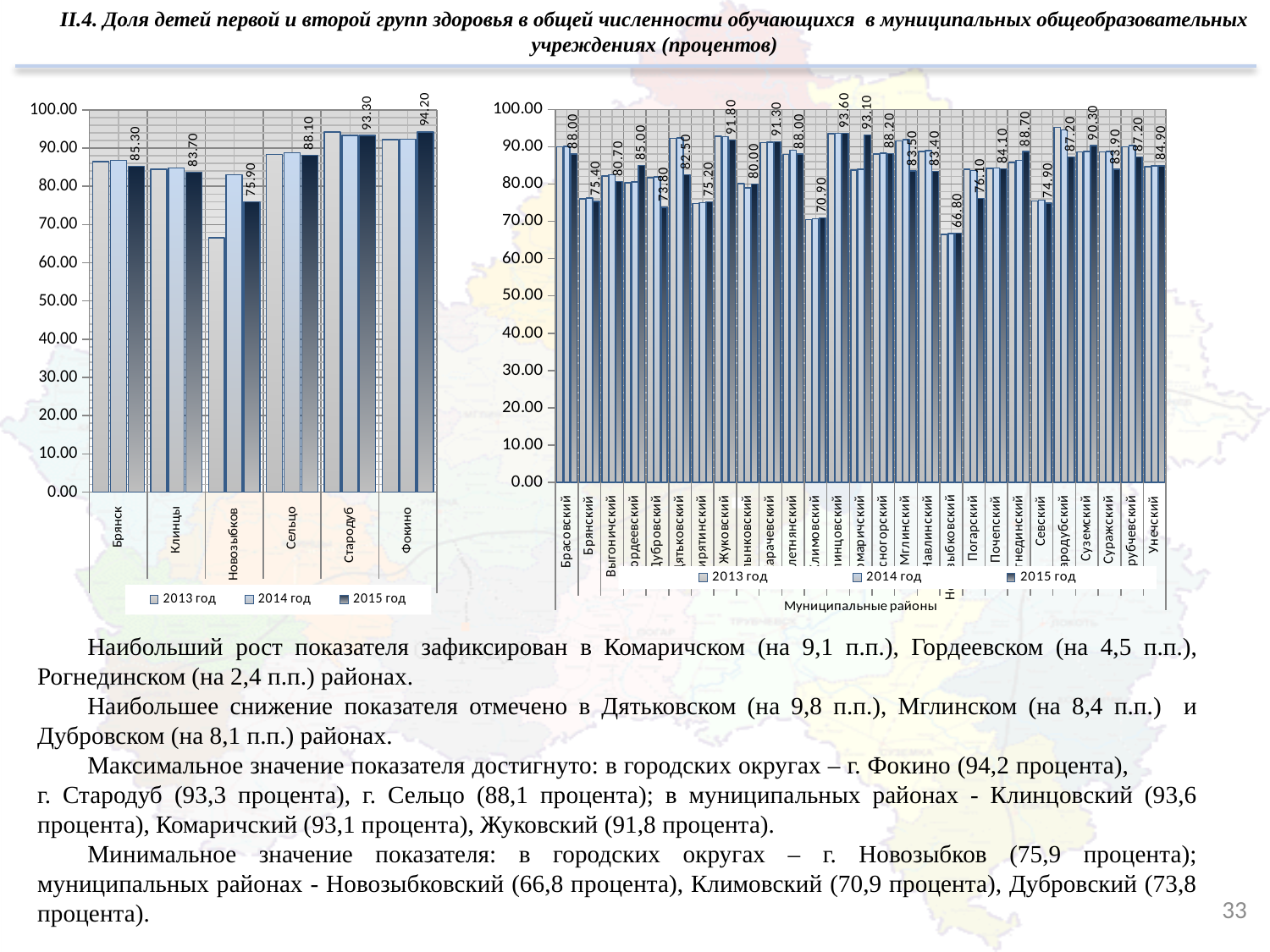

II.4. Доля детей первой и второй групп здоровья в общей численности обучающихся  в муниципальных общеобразовательных учреждениях (процентов)

### Chart

| Category | 2013 год | 2014 год | 2015 год |
|---|---|---|---|
|  Брянск | 86.5 | 86.8 | 85.3 |
|  Клинцы | 84.5 | 84.8 | 83.7 |
|  Новозыбков | 66.5 | 83.0 | 75.9 |
|  Сельцо | 88.3 | 88.8 | 88.1 |
|  Стародуб | 94.2 | 93.3 | 93.3 |
|  Фокино | 92.2 | 92.3 | 94.2 |

### Chart

| Category | 2013 год | 2014 год | 2015 год |
|---|---|---|---|
| Брасовский  | 90.0 | 90.1 | 88.0 |
| Брянский  | 76.0 | 76.3 | 75.4 |
| Выгоничский  | 82.1 | 82.5 | 80.7 |
| Гордеевский  | 80.3 | 80.5 | 85.0 |
| Дубровский  | 81.7 | 81.9 | 73.8 |
| Дятьковский  | 92.2 | 92.3 | 82.5 |
| Жирятинский  | 74.8 | 75.0 | 75.2 |
| Жуковский  | 92.8 | 92.7 | 91.8 |
| Злынковский  | 80.1 | 79.0 | 80.0 |
| Карачевский  | 91.1 | 91.2 | 91.3 |
| Клетнянский  | 87.9 | 89.1 | 88.0 |
| Климовский  | 70.5 | 70.7 | 70.9 |
| Клинцовский  | 93.5 | 93.6 | 93.6 |
| Комаричский  | 83.7 | 84.0 | 93.1 |
| Красногорский  | 88.0 | 88.3 | 88.2 |
| Мглинский  | 91.5 | 91.9 | 83.5 |
| Навлинский  | 88.7 | 88.9 | 83.4 |
| Новозыбковский  | 66.5 | 66.7 | 66.8 |
| Погарский  | 84.0 | 83.6 | 76.1 |
| Почепский  | 84.2 | 84.3 | 84.1 |
| Рогнединский  | 85.8 | 86.3 | 88.7 |
| Севский  | 75.5 | 75.7 | 74.9 |
| Стародубский  | 95.2 | 94.5 | 87.2 |
| Суземский  | 88.6 | 88.7 | 90.3 |
| Суражский  | 88.6 | 88.7 | 83.9 |
| Трубчевский  | 90.0 | 90.3 | 87.2 |
| Унечский  | 84.6 | 84.9 | 84.9 |
Наибольший рост показателя зафиксирован в Комаричском (на 9,1 п.п.), Гордеевском (на 4,5 п.п.), Рогнединском (на 2,4 п.п.) районах.
Наибольшее снижение показателя отмечено в Дятьковском (на 9,8 п.п.), Мглинском (на 8,4 п.п.)  и Дубровском (на 8,1 п.п.) районах.
Максимальное значение показателя достигнуто: в городских округах – г. Фокино (94,2 процента),           г. Стародуб (93,3 процента), г. Сельцо (88,1 процента); в муниципальных районах - Клинцовский (93,6 процента), Комаричский (93,1 процента), Жуковский (91,8 процента).
Минимальное значение показателя: в городских округах – г. Новозыбков (75,9 процента); муниципальных районах - Новозыбковский (66,8 процента), Климовский (70,9 процента), Дубровский (73,8 процента).
33